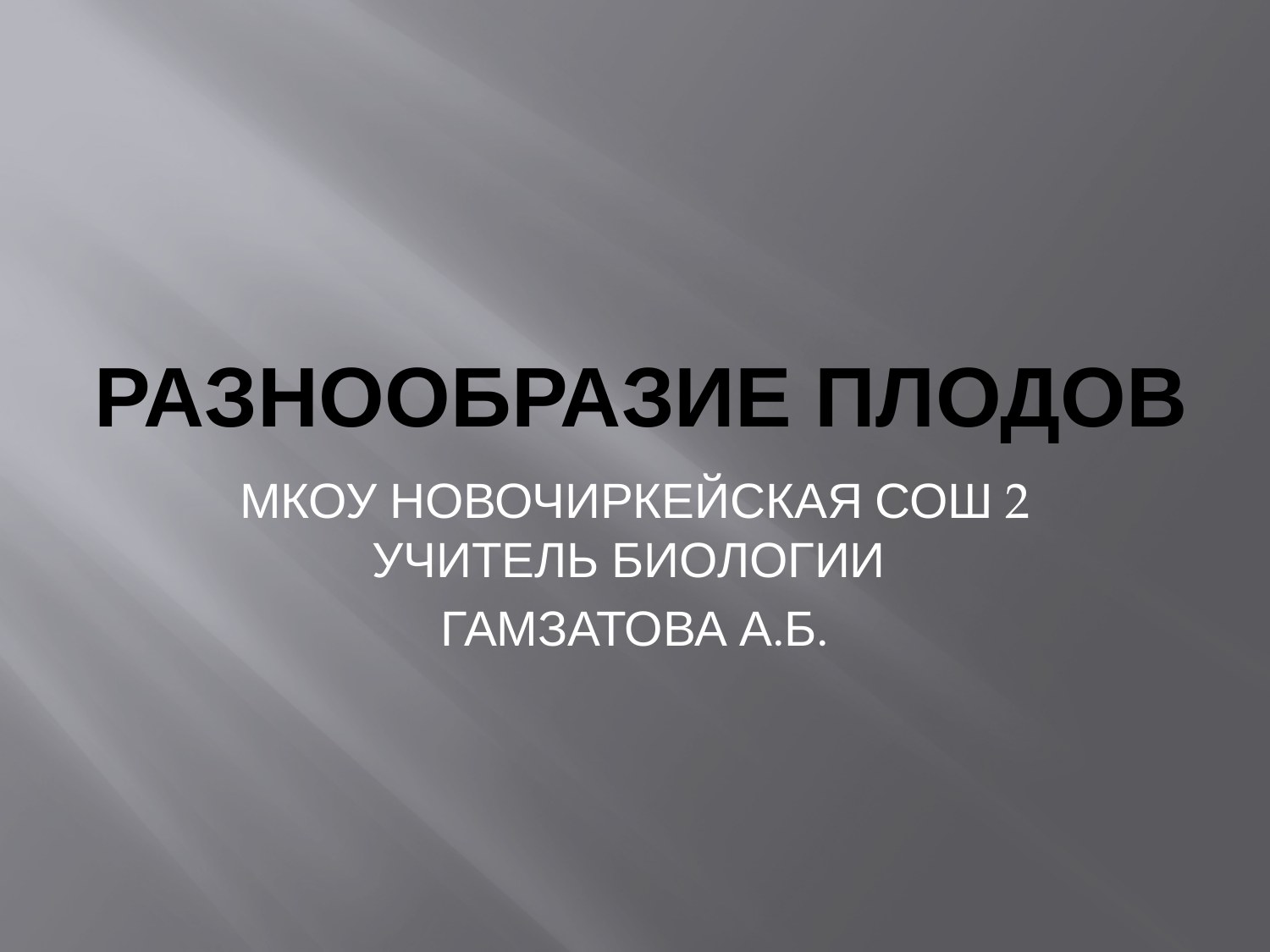

# РАЗНООБРАЗИЕ ПЛОДОВ
МКОУ НОВОЧИРКЕЙСКАЯ СОШ 2 УЧИТЕЛЬ БИОЛОГИИ
ГАМЗАТОВА А.Б.